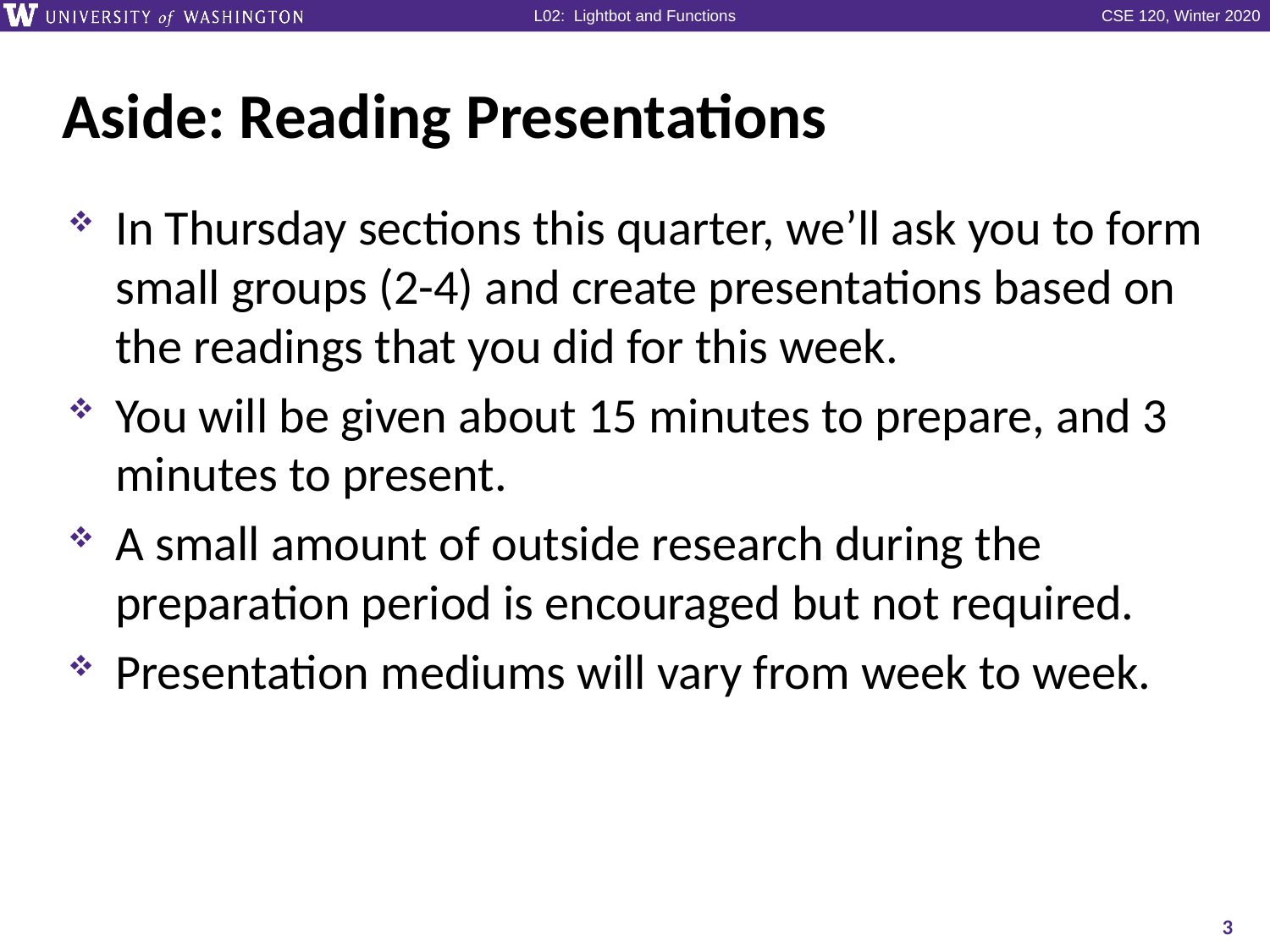

# Aside: Reading Presentations
In Thursday sections this quarter, we’ll ask you to form small groups (2-4) and create presentations based on the readings that you did for this week.
You will be given about 15 minutes to prepare, and 3 minutes to present.
A small amount of outside research during the preparation period is encouraged but not required.
Presentation mediums will vary from week to week.
3